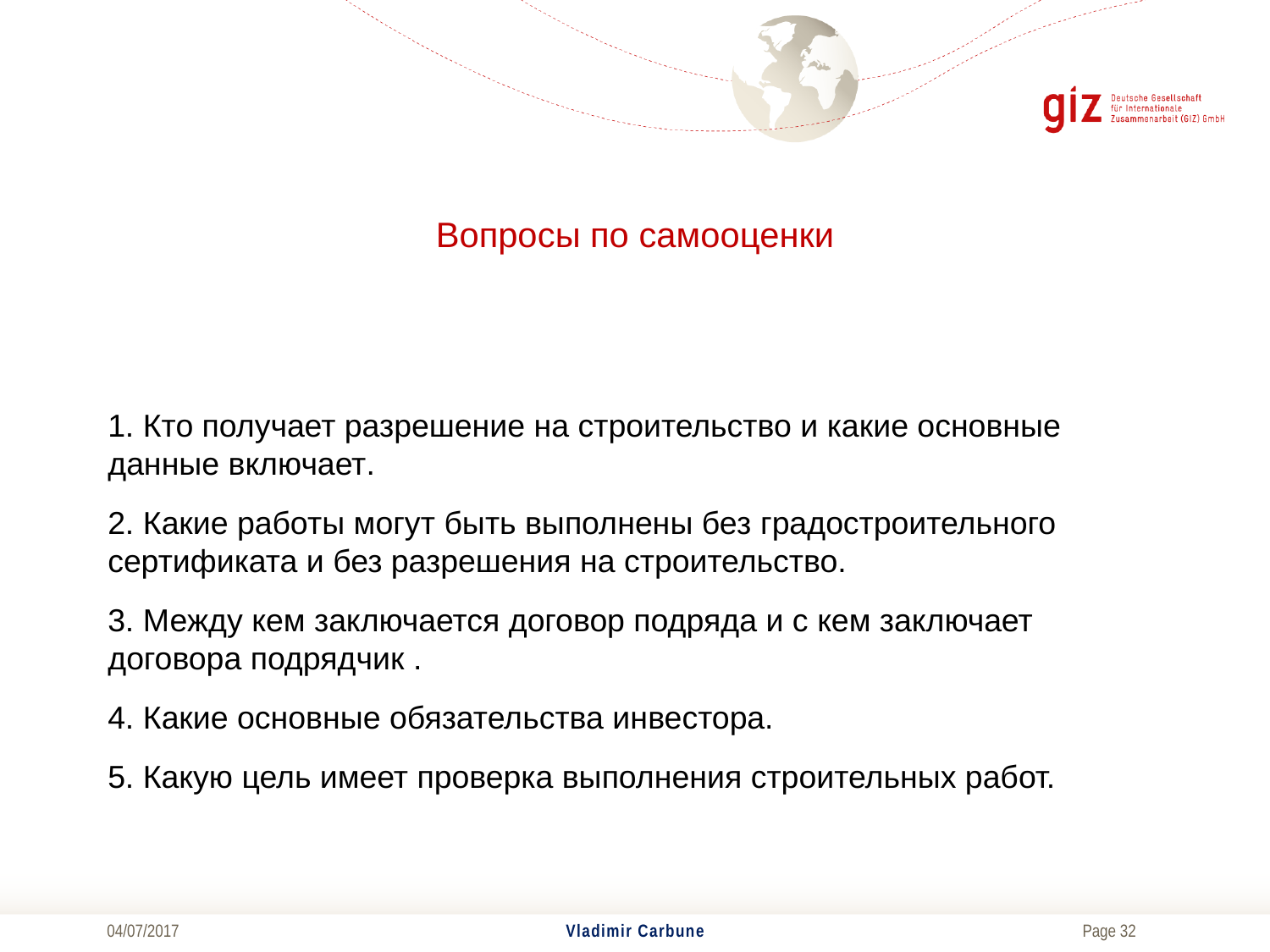

# Вопросы по самооценки

1. Кто получает разрешение на строительство и какие основные данные включает.
2. Какие работы могут быть выполнены без градостроительного сертификата и без разрешения на строительство.
3. Между кем заключается договор подряда и с кем заключает договора подрядчик .
4. Какие основные обязательства инвестора.
5. Какую цель имеет проверка выполнения строительных работ.

04/07/2017
Vladimir Carbune